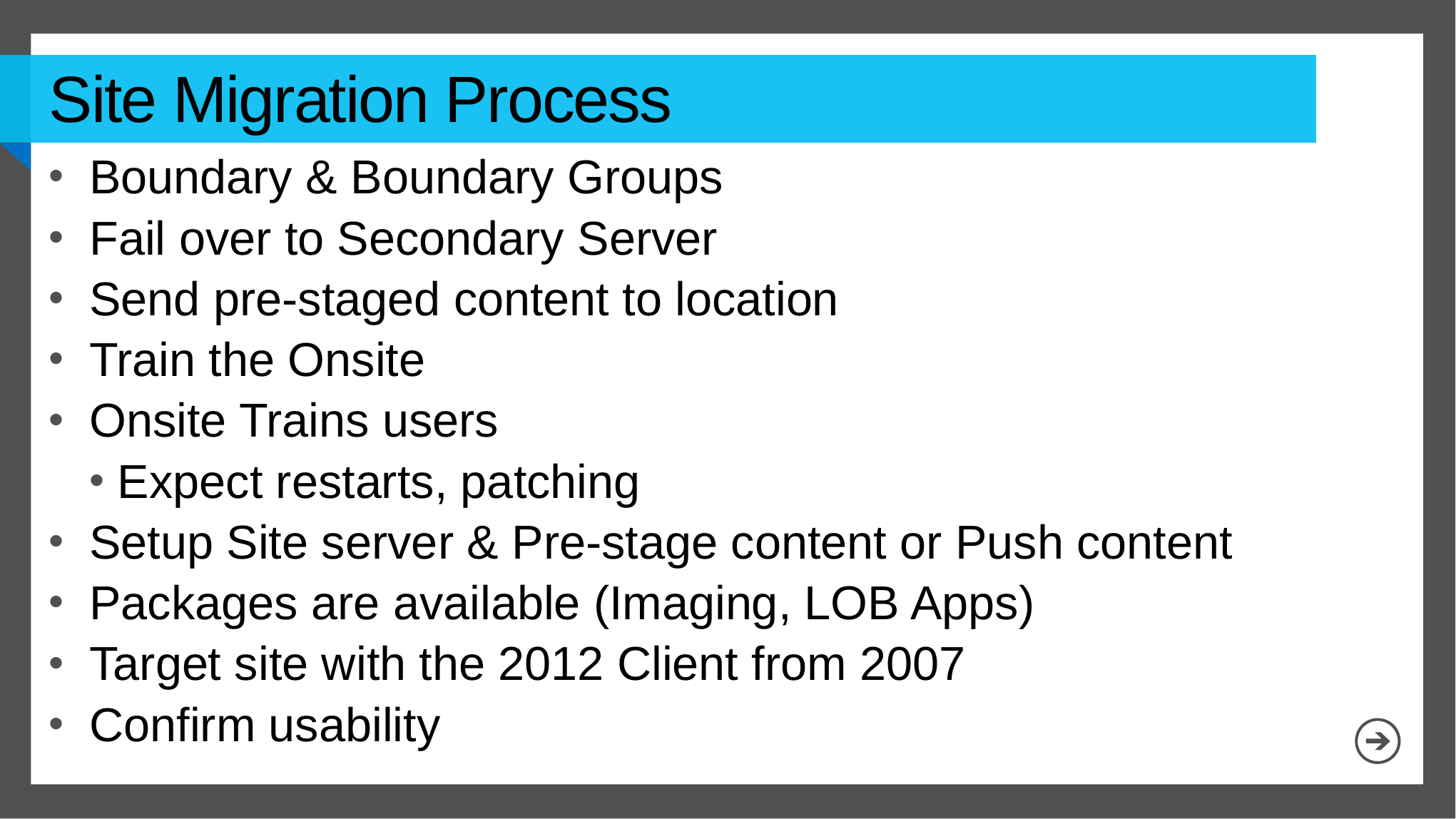

# Site Migration Process
Boundary & Boundary Groups
Fail over to Secondary Server
Send pre-staged content to location
Train the Onsite
Onsite Trains users
Expect restarts, patching
Setup Site server & Pre-stage content or Push content
Packages are available (Imaging, LOB Apps)
Target site with the 2012 Client from 2007
Confirm usability